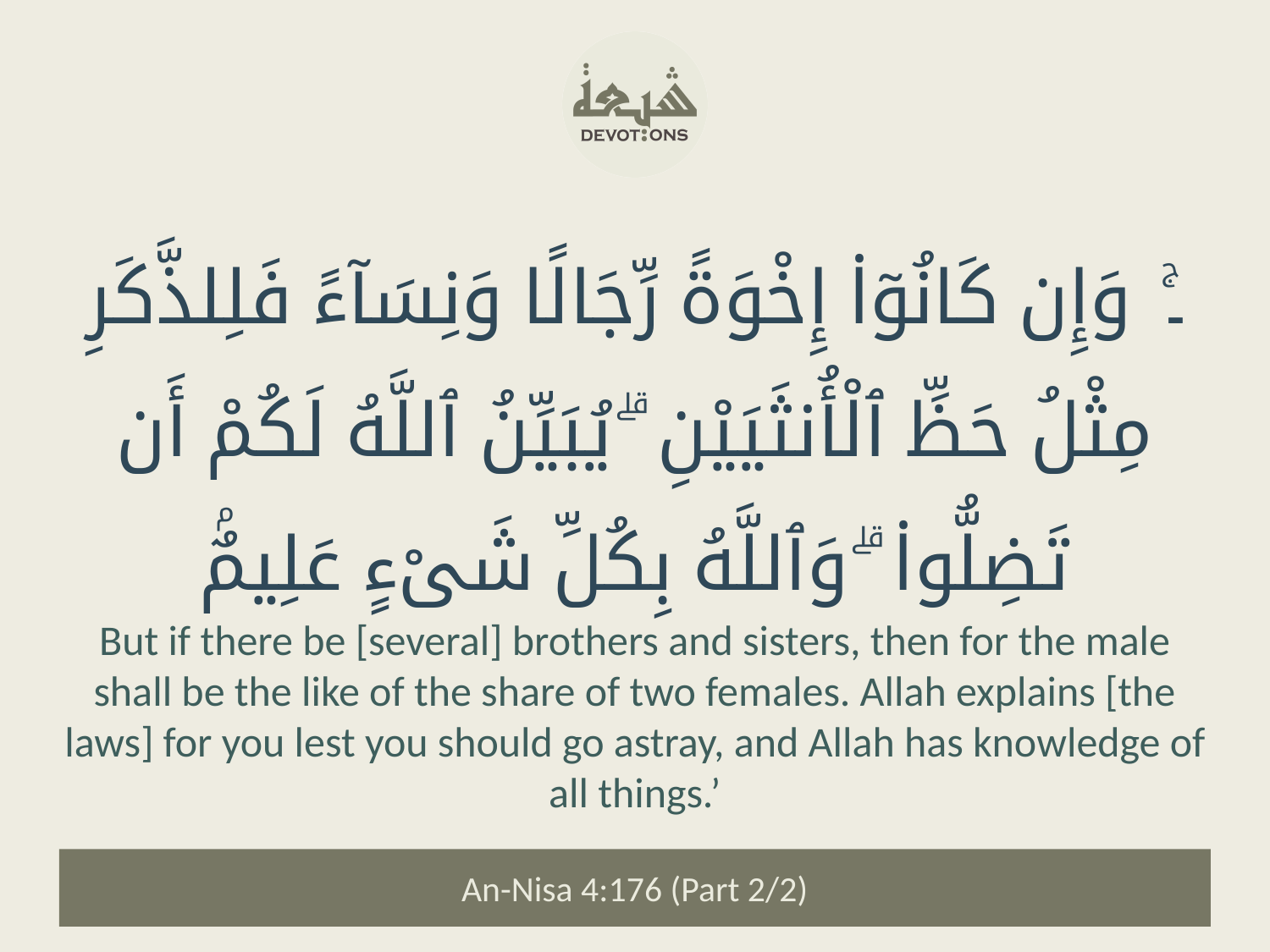

۔ۚ  وَإِن كَانُوٓا۟ إِخْوَةً رِّجَالًا وَنِسَآءً فَلِلذَّكَرِ مِثْلُ حَظِّ ٱلْأُنثَيَيْنِ ۗ يُبَيِّنُ ٱللَّهُ لَكُمْ أَن تَضِلُّوا۟ ۗ وَٱللَّهُ بِكُلِّ شَىْءٍ عَلِيمٌۢ
But if there be [several] brothers and sisters, then for the male shall be the like of the share of two females. Allah explains [the laws] for you lest you should go astray, and Allah has knowledge of all things.’
An-Nisa 4:176 (Part 2/2)